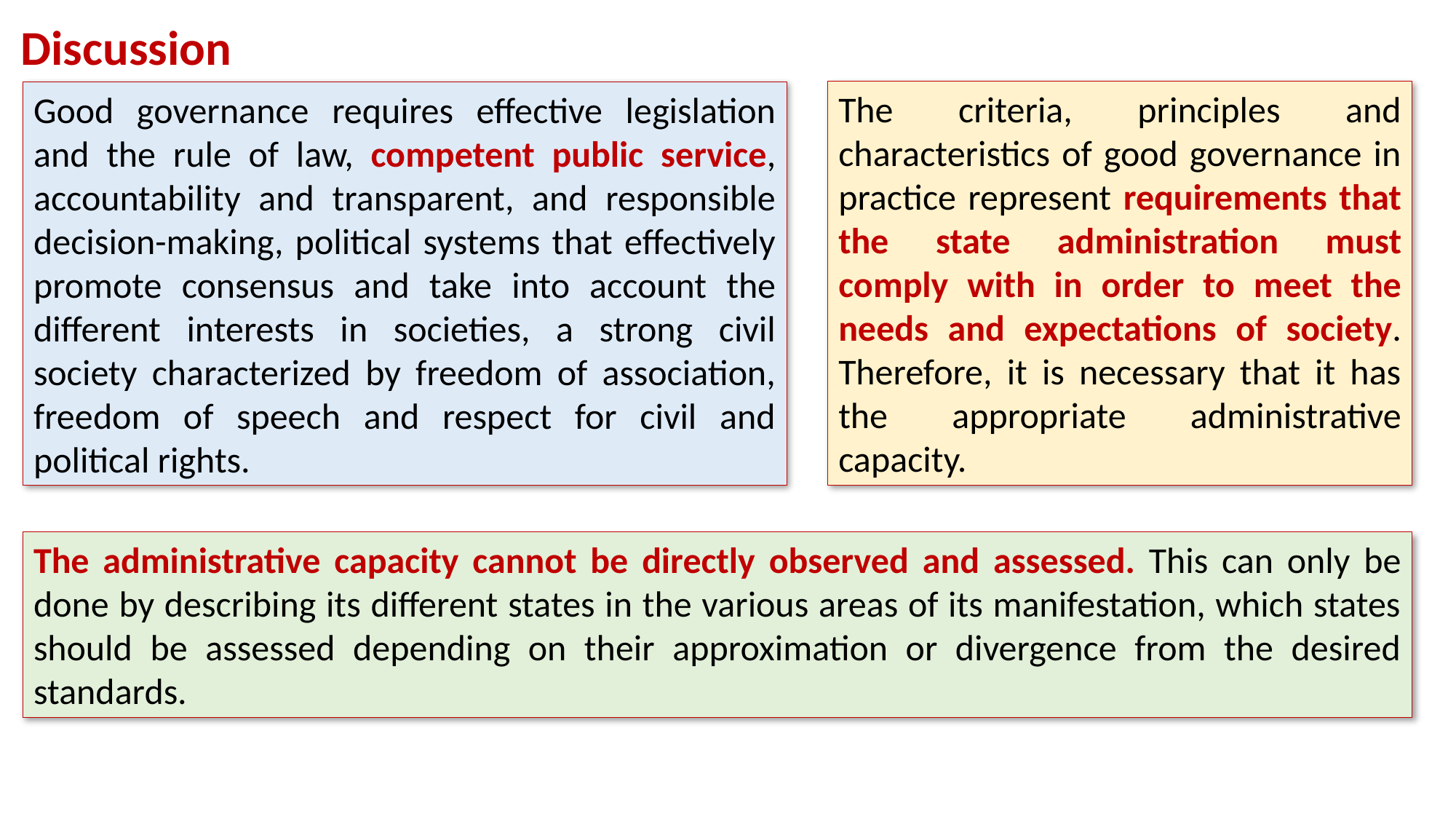

Discussion
The criteria, principles and characteristics of good governance in practice represent requirements that the state administration must comply with in order to meet the needs and expectations of society. Therefore, it is necessary that it has the appropriate administrative capacity.
Good governance requires effective legislation and the rule of law, competent public service, accountability and transparent, and responsible decision-making, political systems that effectively promote consensus and take into account the different interests in societies, a strong civil society characterized by freedom of association, freedom of speech and respect for civil and political rights.
The administrative capacity cannot be directly observed and assessed. This can only be done by describing its different states in the various areas of its manifestation, which states should be assessed depending on their approximation or divergence from the desired standards.